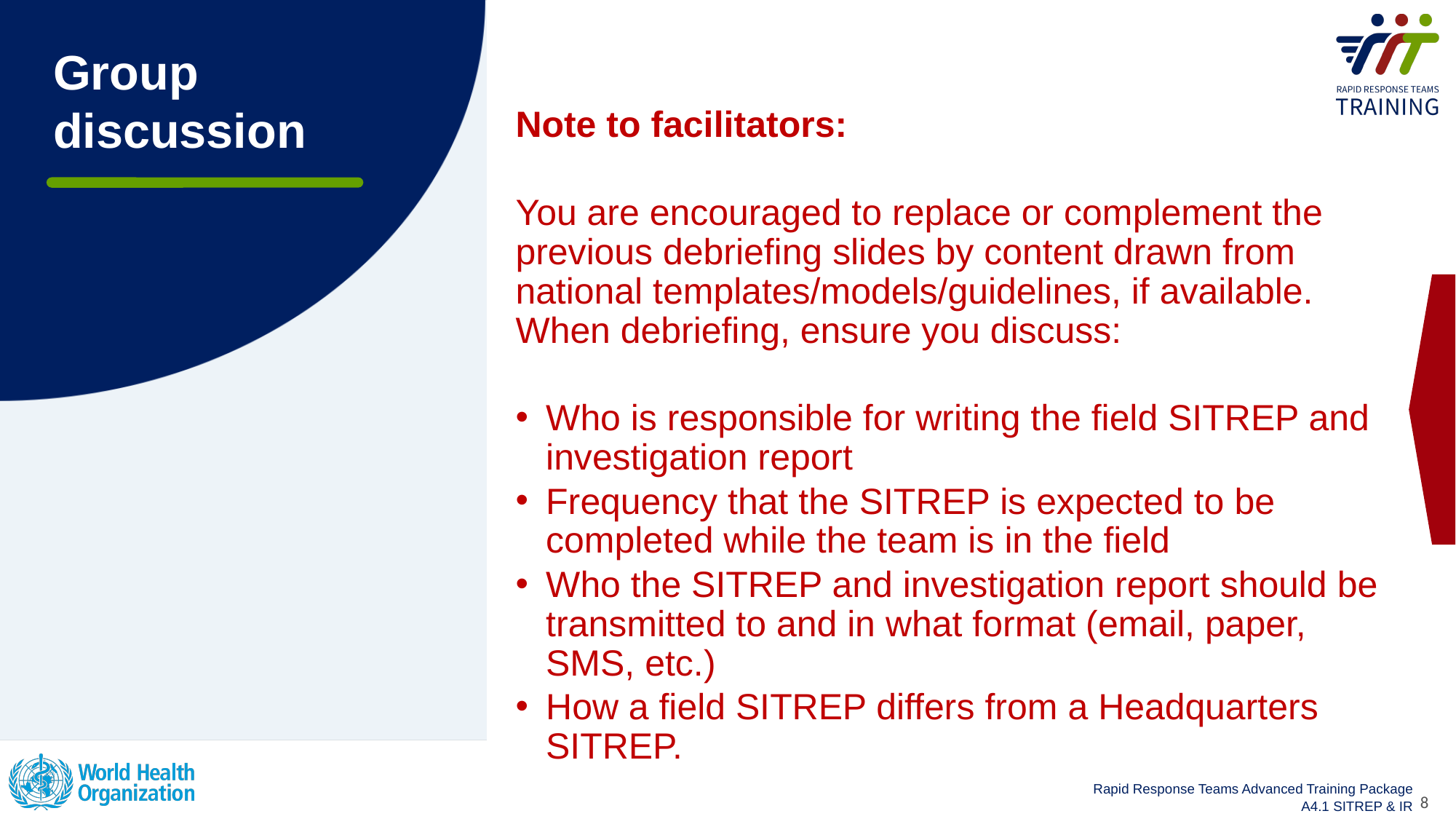

Group discussion
Note to facilitators:

You are encouraged to replace or complement the previous debriefing slides by content drawn from national templates/models/guidelines, if available. When debriefing, ensure you discuss:

Who is responsible for writing the field SITREP and investigation report
Frequency that the SITREP is expected to be completed while the team is in the field
Who the SITREP and investigation report should be transmitted to and in what format (email, paper, SMS, etc.)
How a field SITREP differs from a Headquarters SITREP.
8